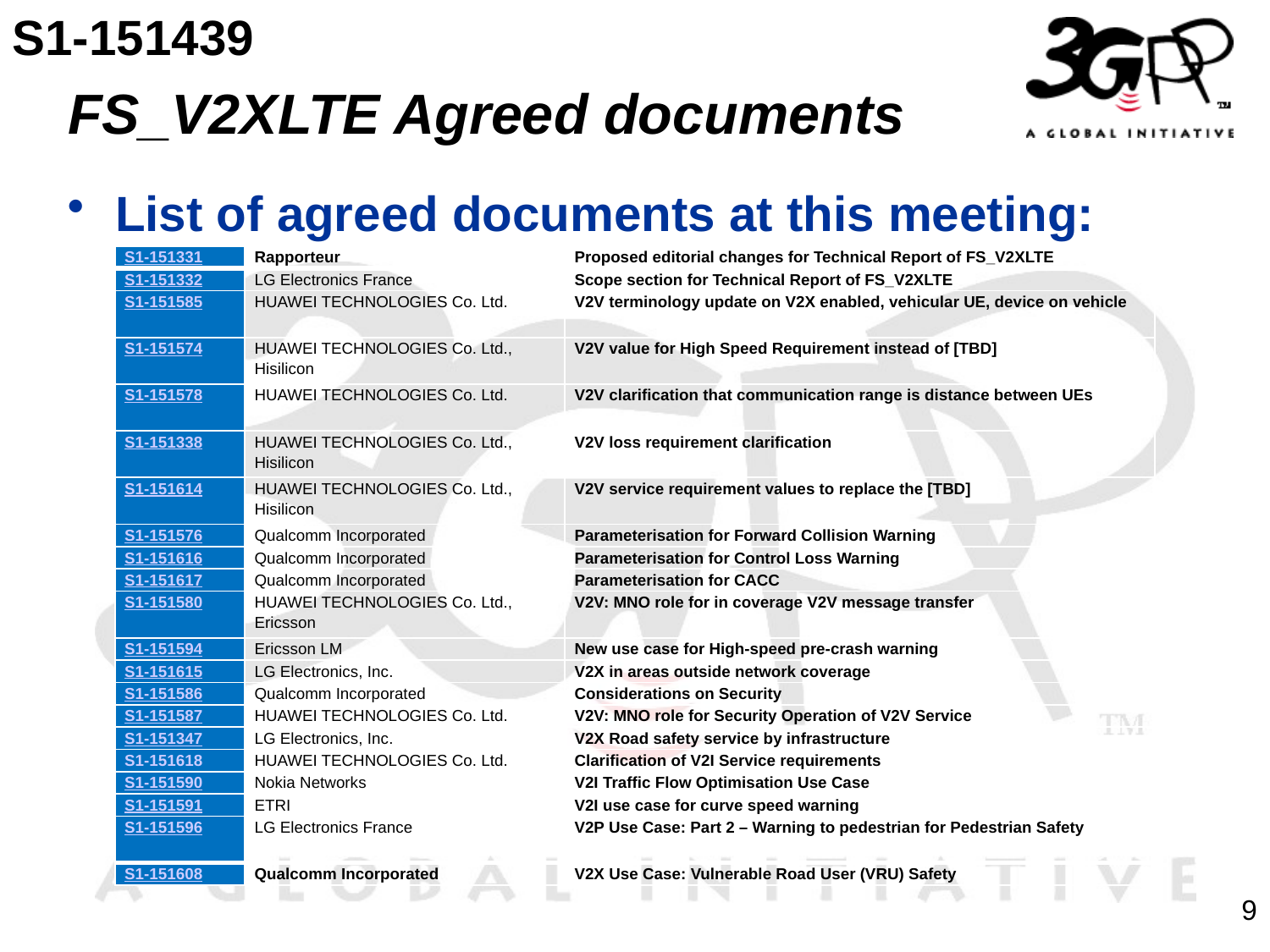

S1-151439
# FS_V2XLTE Agreed documents
List of agreed documents at this meeting:

| S1-151331 | Rapporteur | Proposed editorial changes for Technical Report of FS\_V2XLTE |
| --- | --- | --- |
| S1-151332 | LG Electronics France | Scope section for Technical Report of FS\_V2XLTE |
| S1-151585 | HUAWEI TECHNOLOGIES Co. Ltd. | V2V terminology update on V2X enabled, vehicular UE, device on vehicle |
| S1-151574 | HUAWEI TECHNOLOGIES Co. Ltd., Hisilicon | V2V value for High Speed Requirement instead of [TBD] |
| S1-151578 | HUAWEI TECHNOLOGIES Co. Ltd. | V2V clarification that communication range is distance between UEs |
| S1-151338 | HUAWEI TECHNOLOGIES Co. Ltd., Hisilicon | V2V loss requirement clarification |
| S1-151614 | HUAWEI TECHNOLOGIES Co. Ltd., Hisilicon | V2V service requirement values to replace the [TBD] |
| S1-151576 | Qualcomm Incorporated | Parameterisation for Forward Collision Warning |
| S1-151616 | Qualcomm Incorporated | Parameterisation for Control Loss Warning |
| S1-151617 | Qualcomm Incorporated | Parameterisation for CACC |
| S1-151580 | HUAWEI TECHNOLOGIES Co. Ltd., Ericsson | V2V: MNO role for in coverage V2V message transfer |
| S1-151594 | Ericsson LM | New use case for High-speed pre-crash warning |
| S1-151615 | LG Electronics, Inc. | V2X in areas outside network coverage |
| S1-151586 | Qualcomm Incorporated | Considerations on Security |
| S1-151587 | HUAWEI TECHNOLOGIES Co. Ltd. | V2V: MNO role for Security Operation of V2V Service |
| S1-151347 | LG Electronics, Inc. | V2X Road safety service by infrastructure |
| S1-151618 | HUAWEI TECHNOLOGIES Co. Ltd. | Clarification of V2I Service requirements |
| S1-151590 | Nokia Networks | V2I Traffic Flow Optimisation Use Case |
| S1-151591 | ETRI | V2I use case for curve speed warning |
| S1-151596 | LG Electronics France | V2P Use Case: Part 2 – Warning to pedestrian for Pedestrian Safety |
| S1-151608 | Qualcomm Incorporated | V2X Use Case: Vulnerable Road User (VRU) Safety |
9